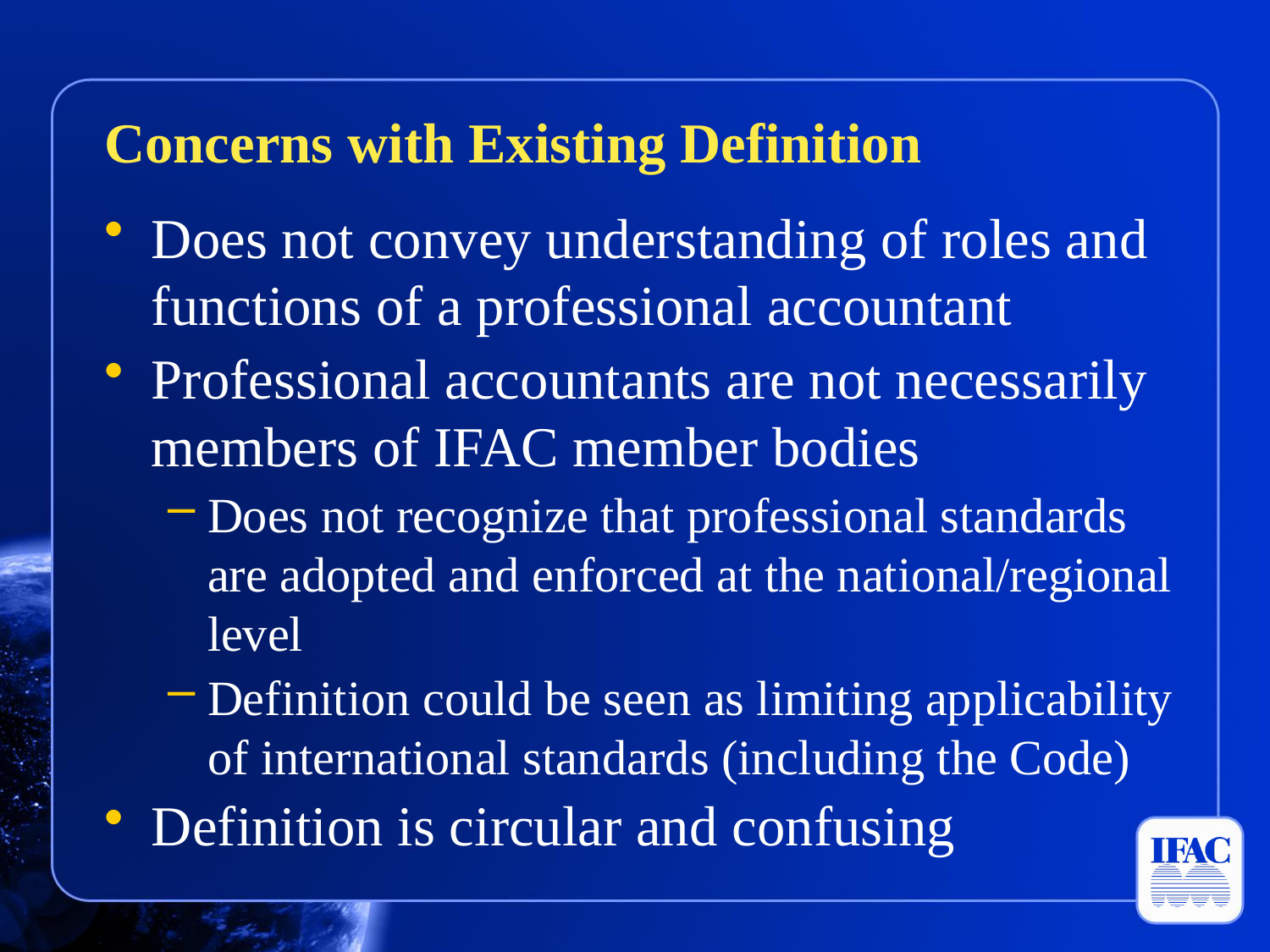

Concerns with Existing Definition
Does not convey understanding of roles and functions of a professional accountant
Professional accountants are not necessarily members of IFAC member bodies
Does not recognize that professional standards are adopted and enforced at the national/regional level
Definition could be seen as limiting applicability of international standards (including the Code)
Definition is circular and confusing